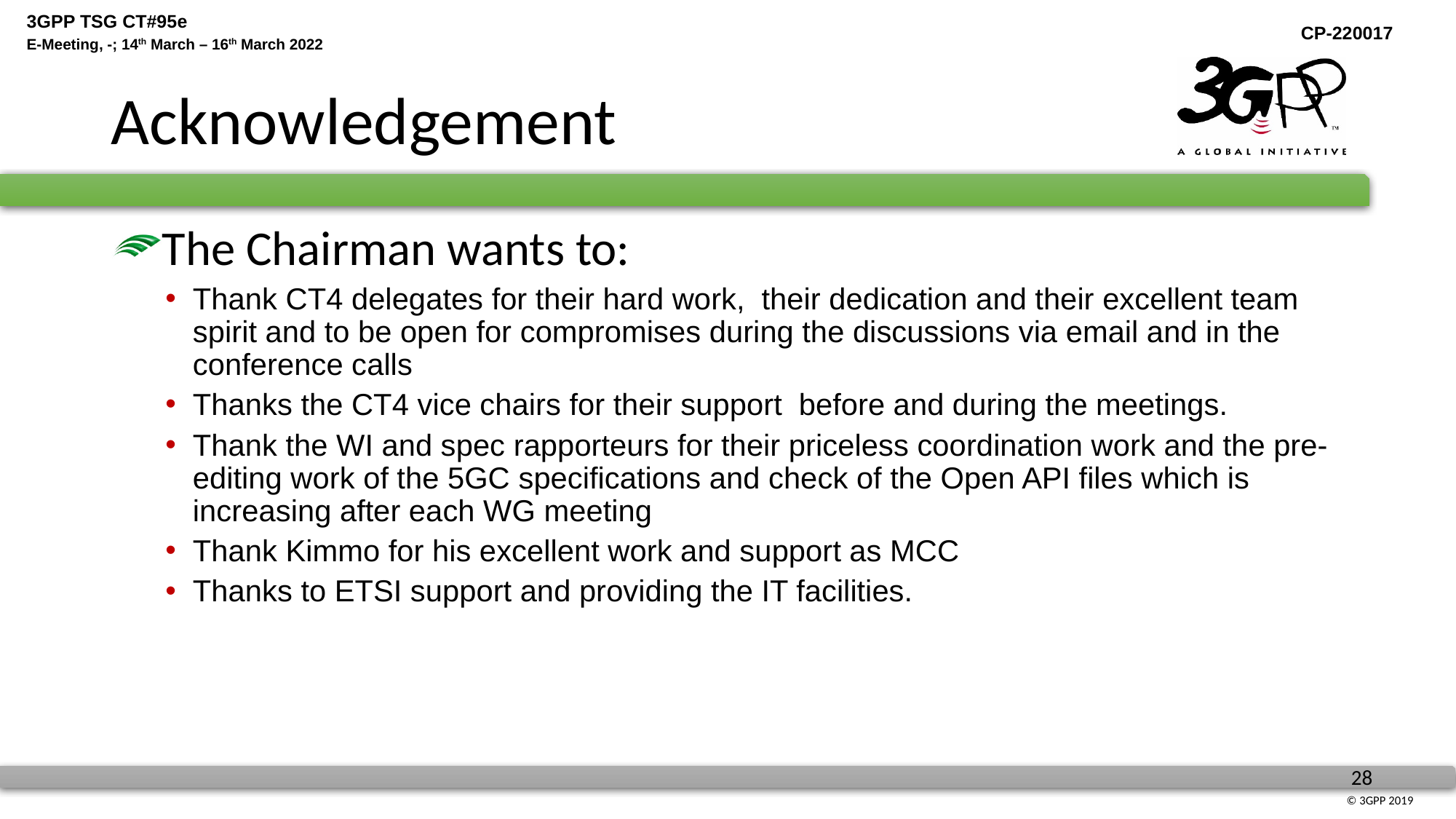

# Acknowledgement
The Chairman wants to:
Thank CT4 delegates for their hard work,  their dedication and their excellent team spirit and to be open for compromises during the discussions via email and in the conference calls
Thanks the CT4 vice chairs for their support  before and during the meetings.
Thank the WI and spec rapporteurs for their priceless coordination work and the pre-editing work of the 5GC specifications and check of the Open API files which is  increasing after each WG meeting
Thank Kimmo for his excellent work and support as MCC
Thanks to ETSI support and providing the IT facilities.